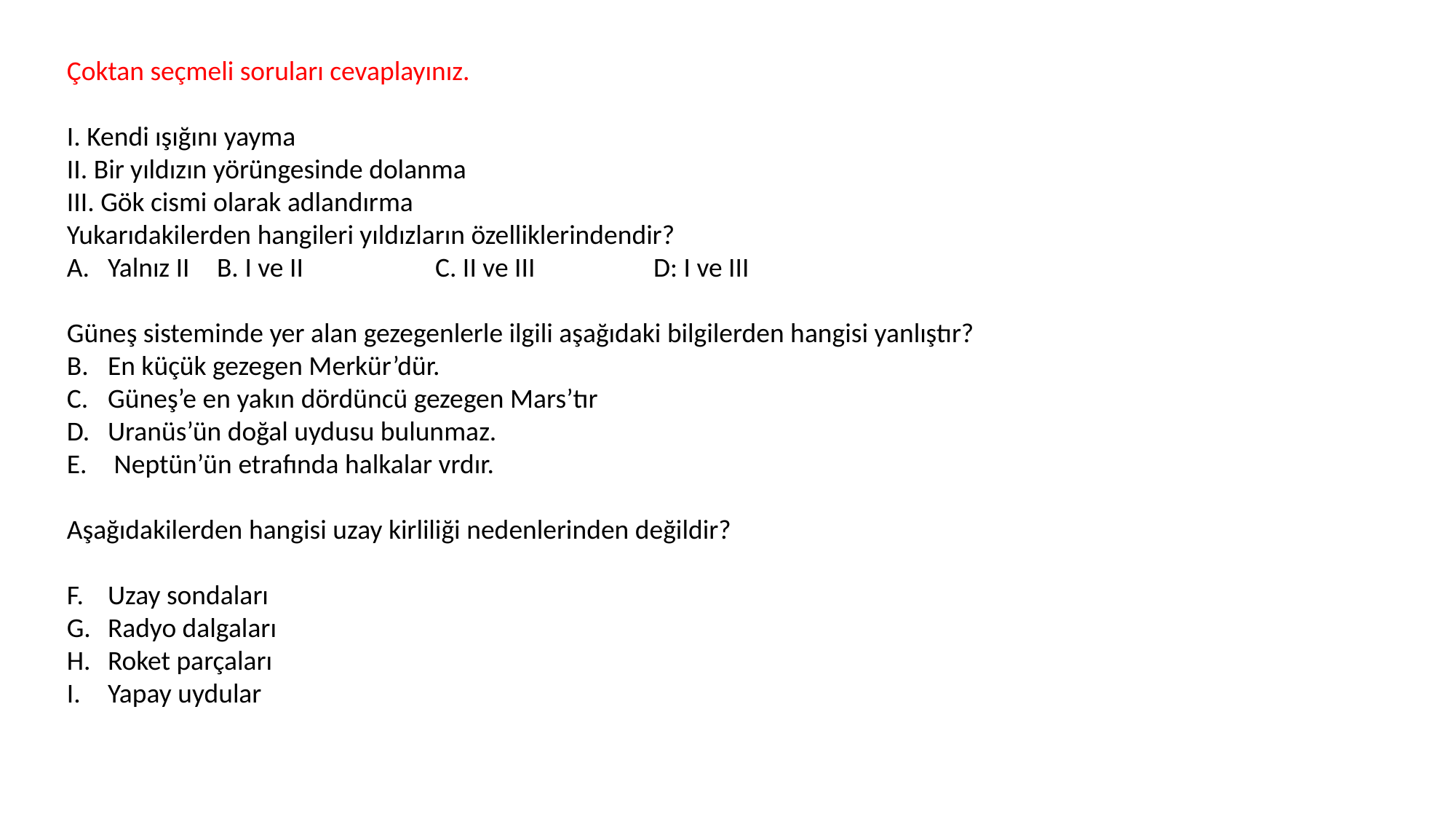

Çoktan seçmeli soruları cevaplayınız.

I. Kendi ışığını yayma
II. Bir yıldızın yörüngesinde dolanma
III. Gök cismi olarak adlandırma
Yukarıdakilerden hangileri yıldızların özelliklerindendir?
Yalnız II	B. I ve II		C. II ve III		D: I ve III

Güneş sisteminde yer alan gezegenlerle ilgili aşağıdaki bilgilerden hangisi yanlıştır?
En küçük gezegen Merkür’dür.
Güneş’e en yakın dördüncü gezegen Mars’tır
Uranüs’ün doğal uydusu bulunmaz.
 Neptün’ün etrafında halkalar vrdır.

Aşağıdakilerden hangisi uzay kirliliği nedenlerinden değildir?

Uzay sondaları
Radyo dalgaları
Roket parçaları
Yapay uydular